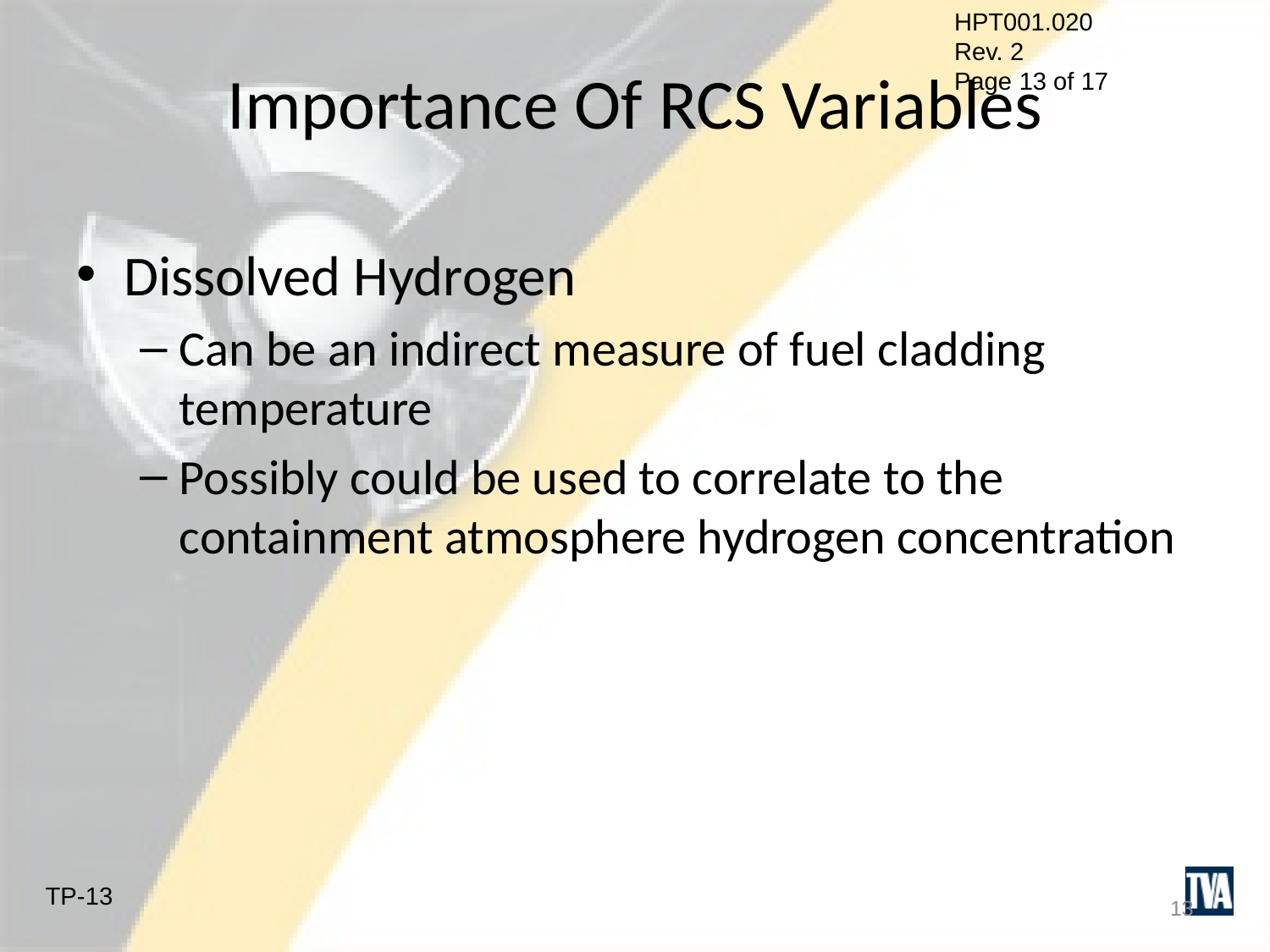

# Importance Of RCS Variables
Dissolved Hydrogen
Can be an indirect measure of fuel cladding temperature
Possibly could be used to correlate to the containment atmosphere hydrogen concentration
13